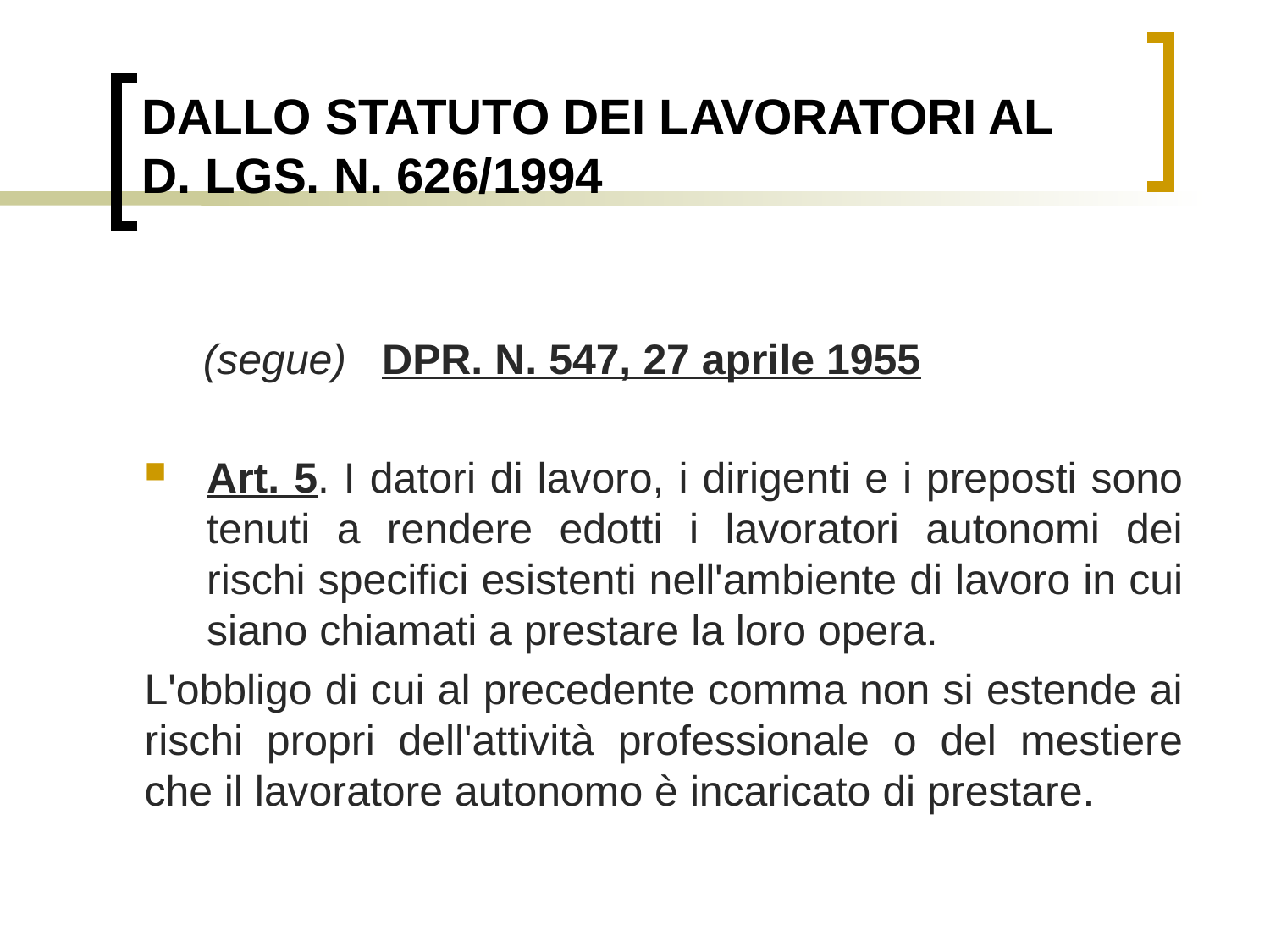

# DALLO STATUTO DEI LAVORATORI AL D. LGS. N. 626/1994

      (segue)   DPR. N. 547, 27 aprile 1955

Art. 5. I datori di lavoro, i dirigenti e i preposti sono tenuti a rendere edotti i lavoratori autonomi dei rischi specifici esistenti nell'ambiente di lavoro in cui siano chiamati a prestare la loro opera.
L'obbligo di cui al precedente comma non si estende ai rischi propri dell'attività professionale o del mestiere che il lavoratore autonomo è incaricato di prestare.